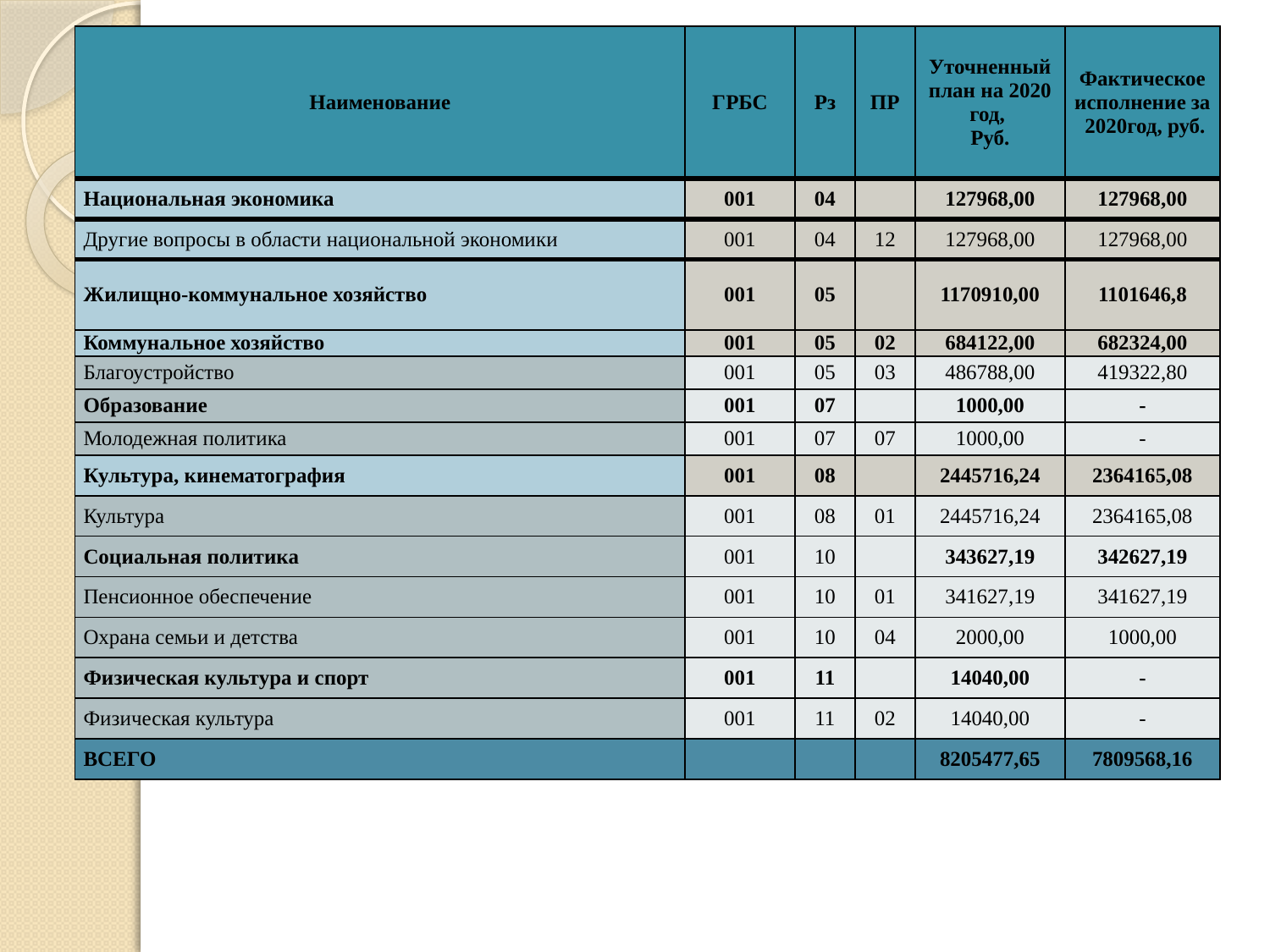

| Наименование | ГРБС | Рз | ПР | Уточненный план на 2020 год, Руб. | Фактическое исполнение за 2020год, руб. |
| --- | --- | --- | --- | --- | --- |
| Национальная экономика | 001 | 04 |  | 127968,00 | 127968,00 |
| Другие вопросы в области национальной экономики | 001 | 04 | 12 | 127968,00 | 127968,00 |
| Жилищно-коммунальное хозяйство | 001 | 05 |  | 1170910,00 | 1101646,8 |
| Коммунальное хозяйство | 001 | 05 | 02 | 684122,00 | 682324,00 |
| Благоустройство | 001 | 05 | 03 | 486788,00 | 419322,80 |
| Образование | 001 | 07 |  | 1000,00 | - |
| Молодежная политика | 001 | 07 | 07 | 1000,00 | - |
| Культура, кинематография | 001 | 08 |  | 2445716,24 | 2364165,08 |
| Культура | 001 | 08 | 01 | 2445716,24 | 2364165,08 |
| Социальная политика | 001 | 10 |  | 343627,19 | 342627,19 |
| Пенсионное обеспечение | 001 | 10 | 01 | 341627,19 | 341627,19 |
| Охрана семьи и детства | 001 | 10 | 04 | 2000,00 | 1000,00 |
| Физическая культура и спорт | 001 | 11 |  | 14040,00 | - |
| Физическая культура | 001 | 11 | 02 | 14040,00 | - |
| ВСЕГО |  |  |  | 8205477,65 | 7809568,16 |